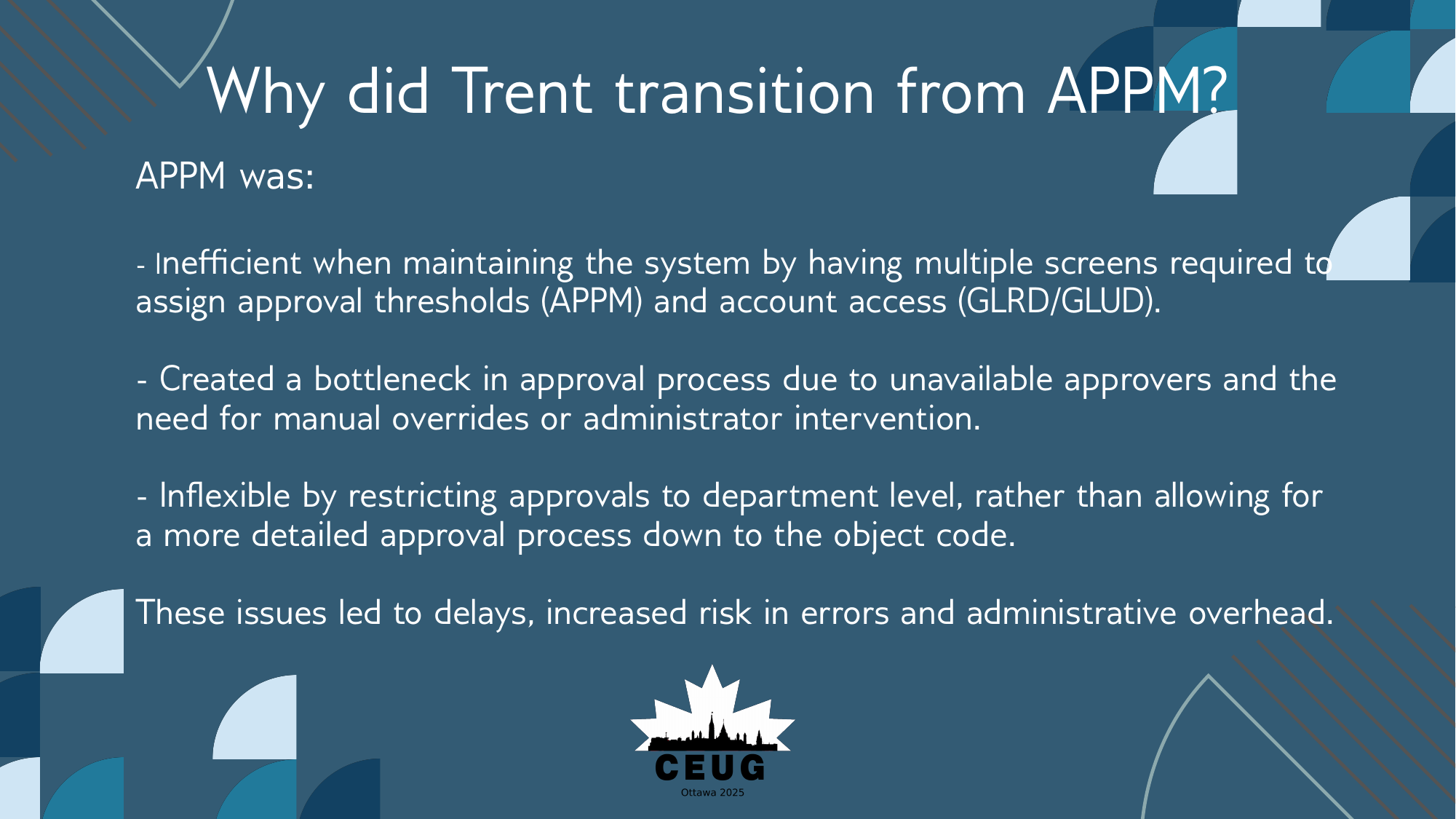

# Why did Trent transition from APPM?
APPM was:

- Inefficient when maintaining the system by having multiple screens required to assign approval thresholds (APPM) and account access (GLRD/GLUD).

- Created a bottleneck in approval process due to unavailable approvers and the need for manual overrides or administrator intervention.

- Inflexible by restricting approvals to department level, rather than allowing for a more detailed approval process down to the object code.

These issues led to delays, increased risk in errors and administrative overhead.